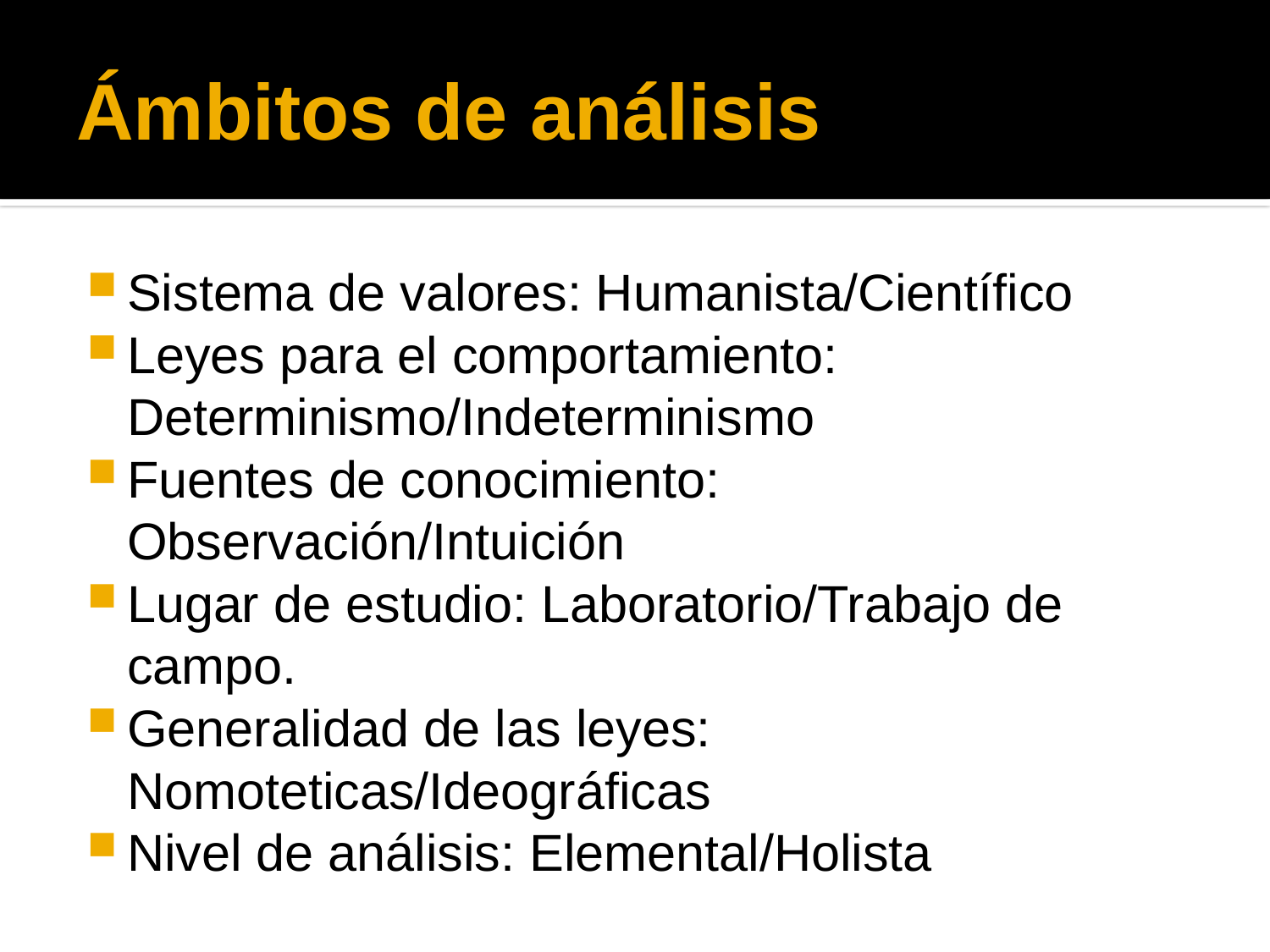

# Ámbitos de análisis
Sistema de valores: Humanista/Científico
Leyes para el comportamiento: Determinismo/Indeterminismo
Fuentes de conocimiento: Observación/Intuición
Lugar de estudio: Laboratorio/Trabajo de campo.
Generalidad de las leyes: Nomoteticas/Ideográficas
Nivel de análisis: Elemental/Holista